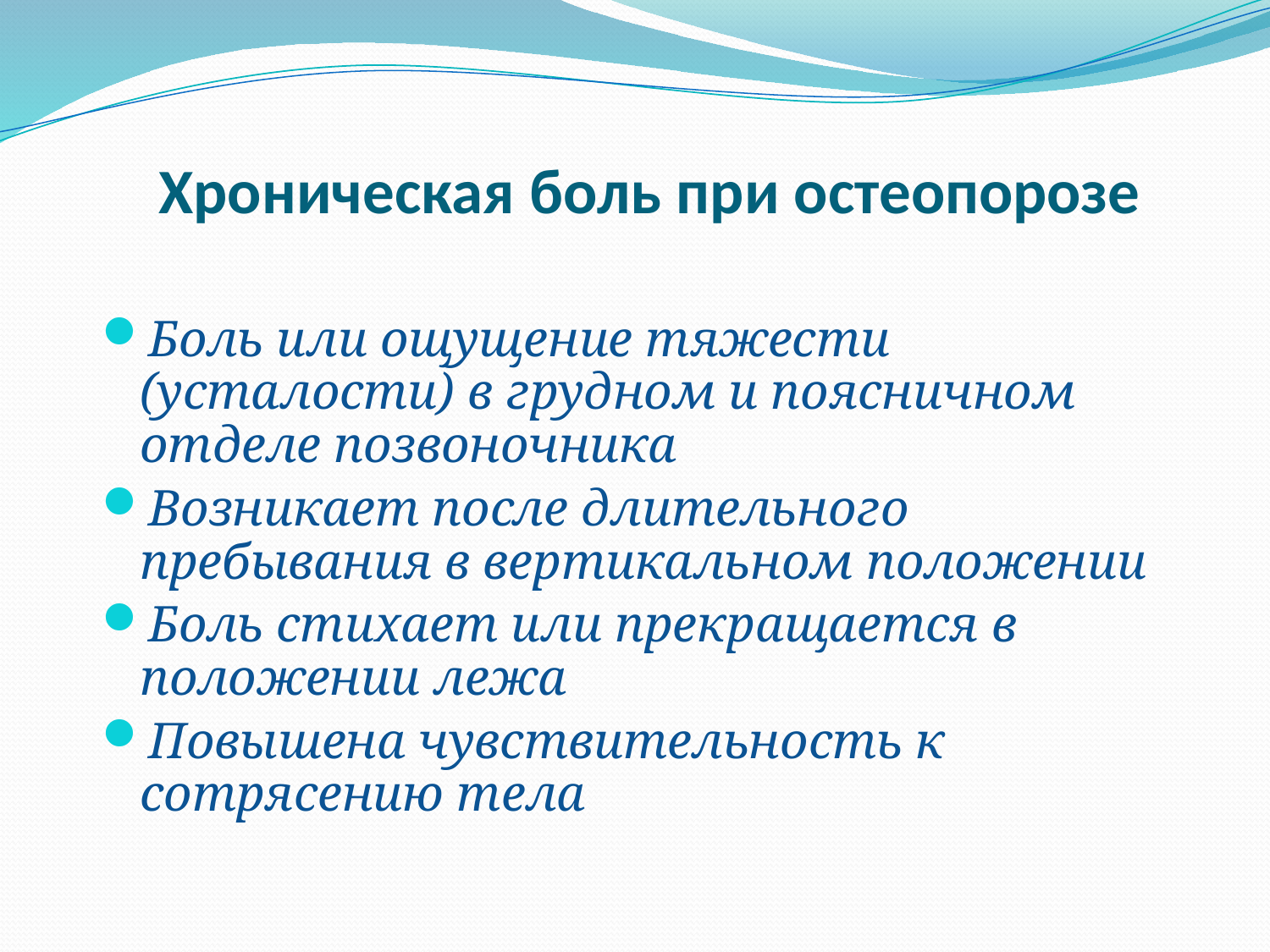

# Хроническая боль при остеопорозе
Боль или ощущение тяжести (усталости) в грудном и поясничном отделе позвоночника
Возникает после длительного пребывания в вертикальном положении
Боль стихает или прекращается в положении лежа
Повышена чувствительность к сотрясению тела